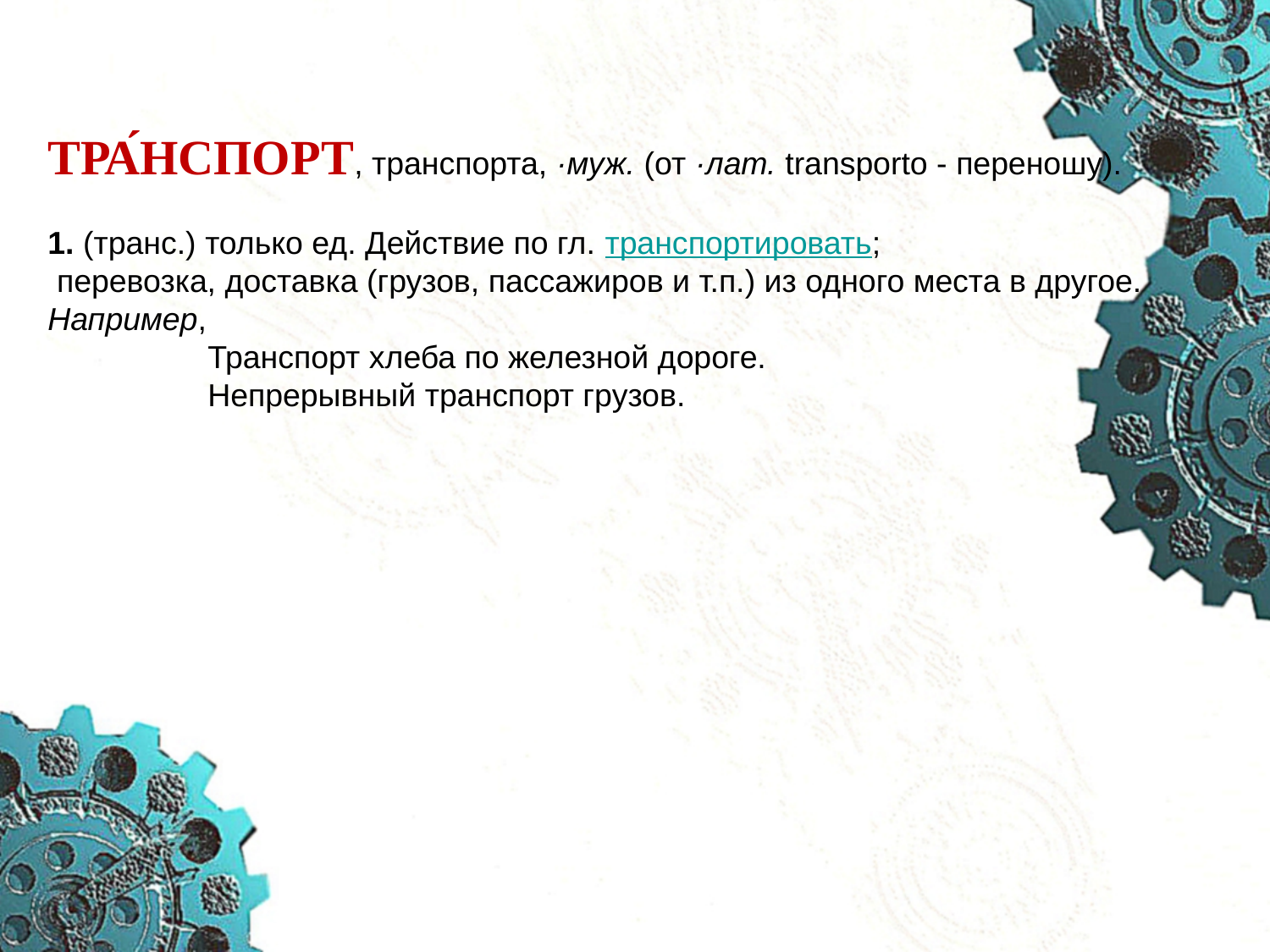

ТРА́НСПОРТ, транспорта, ·муж. (от ·лат. transporto - переношу).

1. (транс.) только ед. Действие по гл. транспортировать;
 перевозка, доставка (грузов, пассажиров и т.п.) из одного места в другое.
Например,
                  Транспорт хлеба по железной дороге.
                  Непрерывный транспорт грузов.